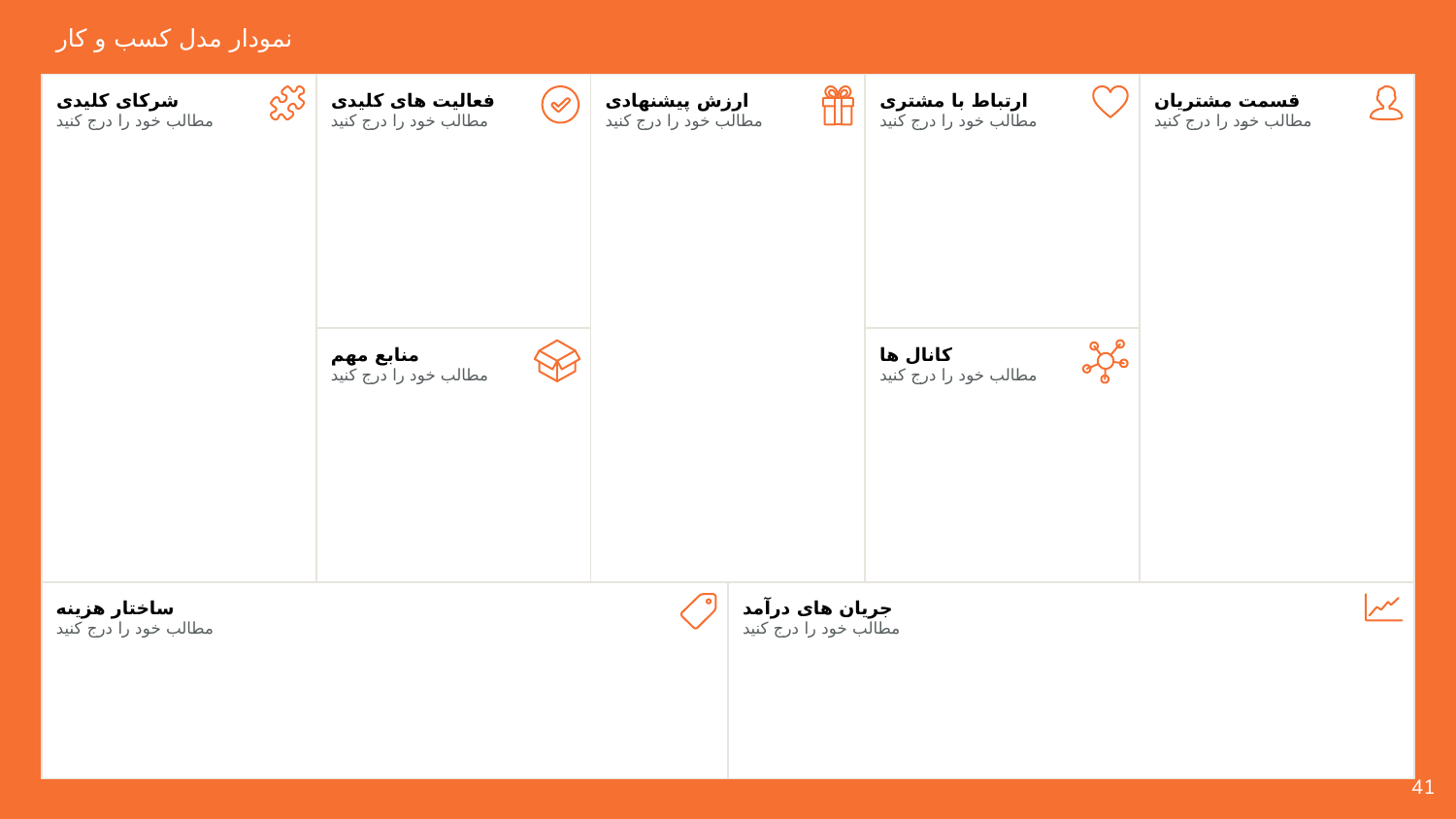

نمودار مدل کسب و کار
شرکای کلیدی
مطالب خود را درج کنید
فعالیت های کلیدی
مطالب خود را درج کنید
ارزش پیشنهادی
مطالب خود را درج کنید
ارتباط با مشتری
مطالب خود را درج کنید
قسمت مشتریان
مطالب خود را درج کنید

منابع مهم
مطالب خود را درج کنید
کانال ها
مطالب خود را درج کنید

ساختار هزینه
مطالب خود را درج کنید
جریان های درآمد
مطالب خود را درج کنید

41